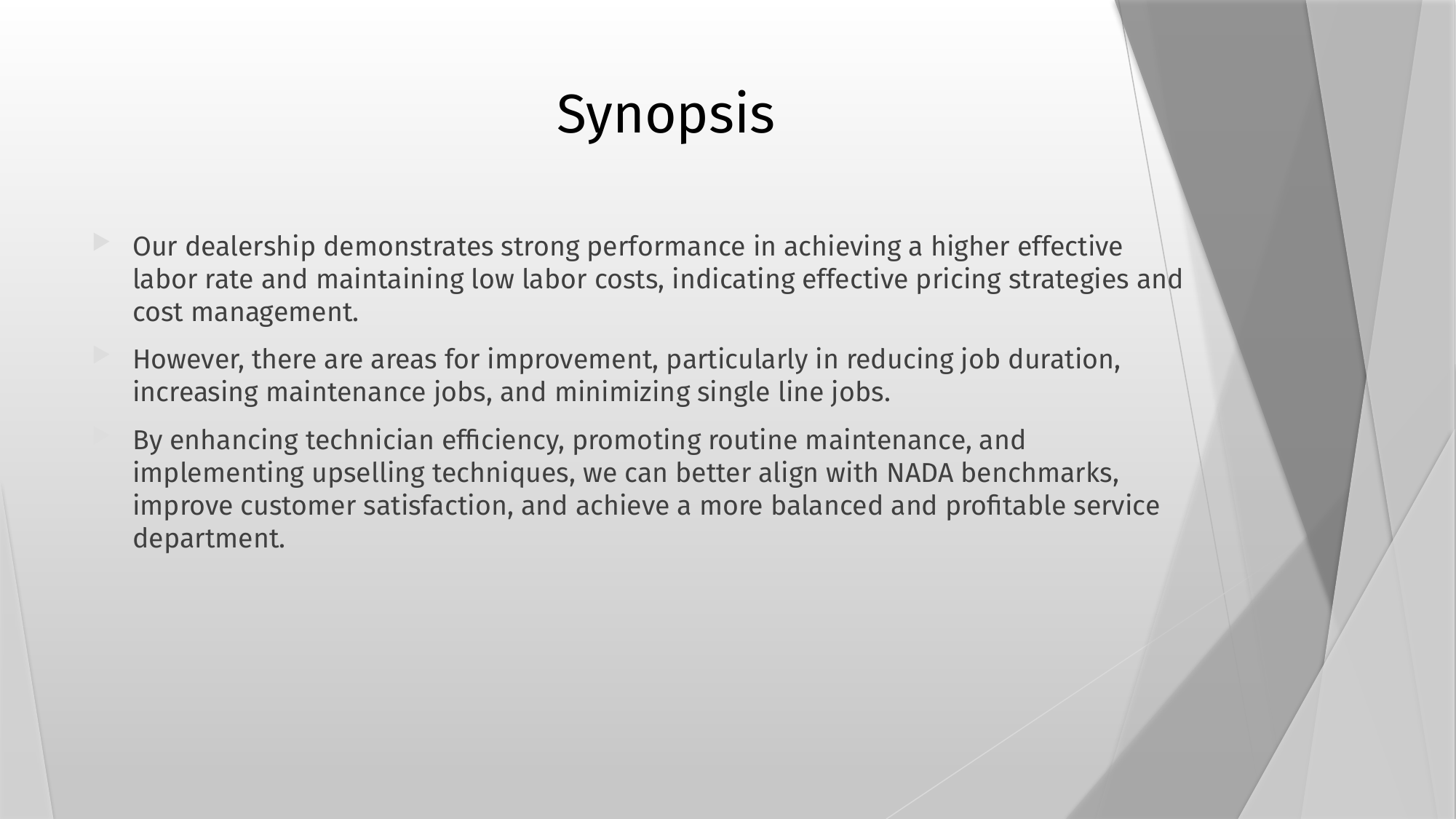

# Synopsis
Our dealership demonstrates strong performance in achieving a higher effective labor rate and maintaining low labor costs, indicating effective pricing strategies and cost management.
However, there are areas for improvement, particularly in reducing job duration, increasing maintenance jobs, and minimizing single line jobs.
By enhancing technician efficiency, promoting routine maintenance, and implementing upselling techniques, we can better align with NADA benchmarks, improve customer satisfaction, and achieve a more balanced and profitable service department.